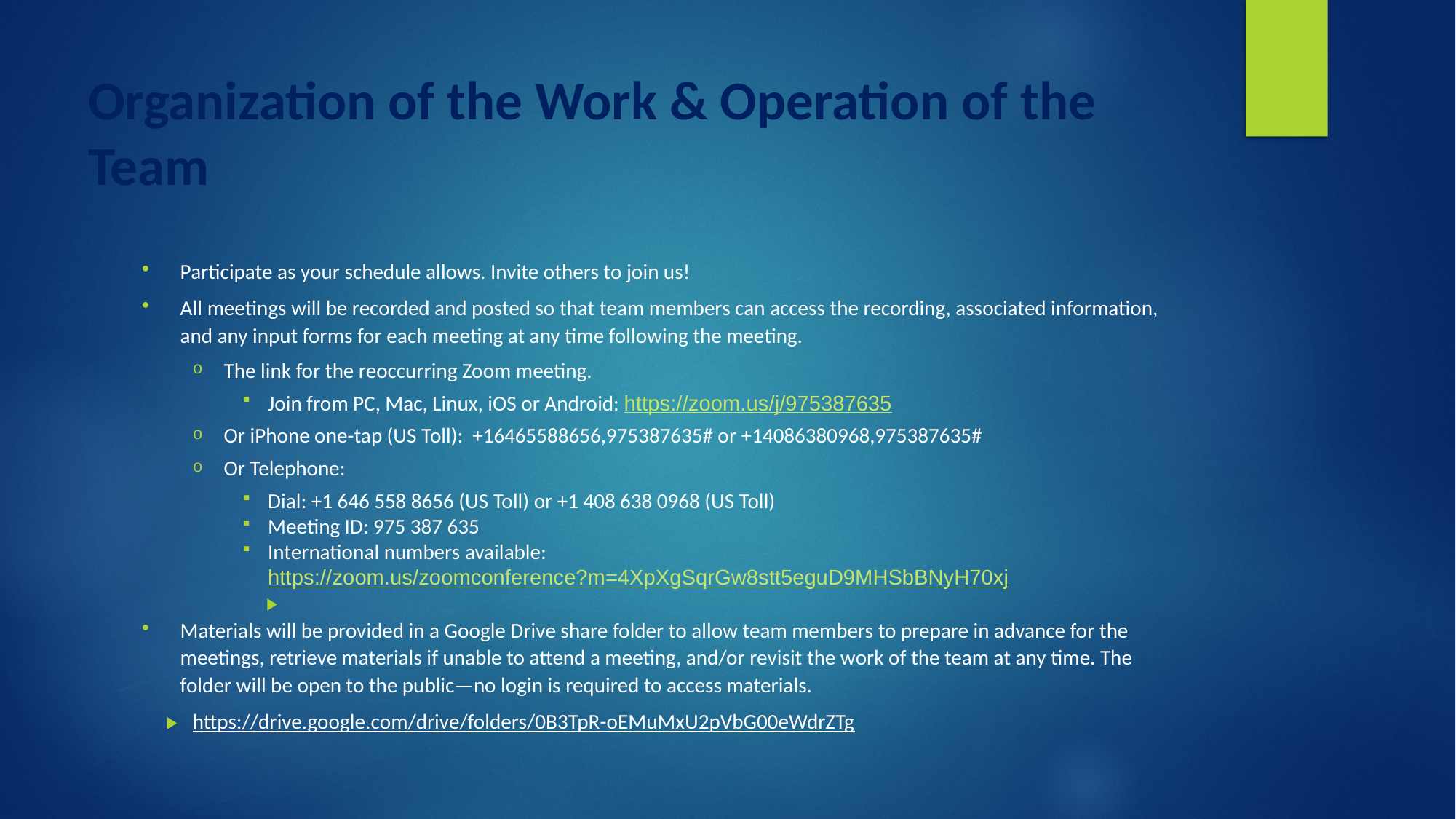

# Organization of the Work & Operation of the Team
Participate as your schedule allows. Invite others to join us!
All meetings will be recorded and posted so that team members can access the recording, associated information, and any input forms for each meeting at any time following the meeting.
The link for the reoccurring Zoom meeting.
Join from PC, Mac, Linux, iOS or Android: https://zoom.us/j/975387635
Or iPhone one-tap (US Toll):  +16465588656,975387635# or +14086380968,975387635#
Or Telephone:
Dial: +1 646 558 8656 (US Toll) or +1 408 638 0968 (US Toll)
Meeting ID: 975 387 635
International numbers available: https://zoom.us/zoomconference?m=4XpXgSqrGw8stt5eguD9MHSbBNyH70xj

Materials will be provided in a Google Drive share folder to allow team members to prepare in advance for the meetings, retrieve materials if unable to attend a meeting, and/or revisit the work of the team at any time. The folder will be open to the public—no login is required to access materials.
https://drive.google.com/drive/folders/0B3TpR-oEMuMxU2pVbG00eWdrZTg